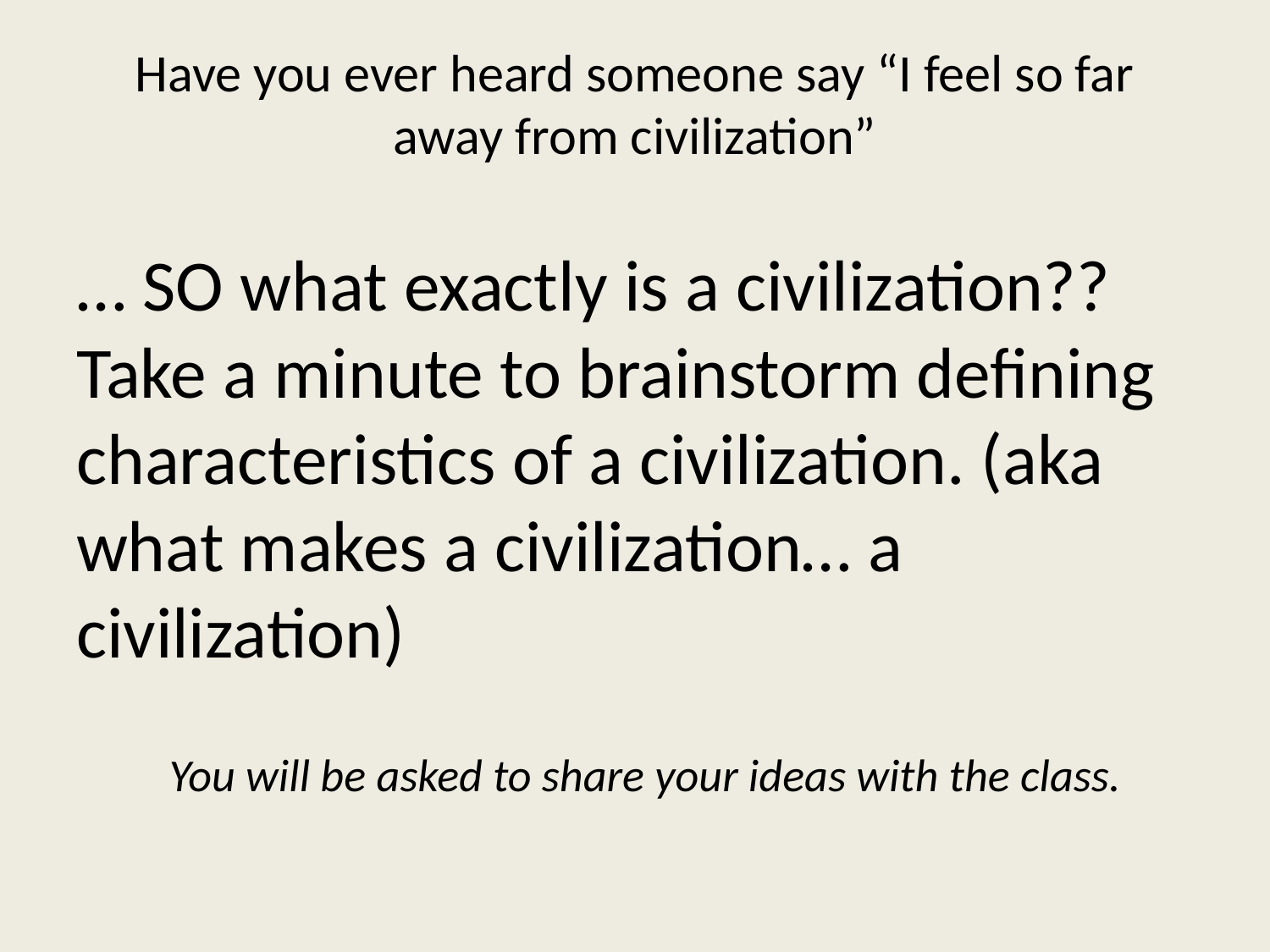

# Have you ever heard someone say “I feel so far away from civilization”
… SO what exactly is a civilization?? Take a minute to brainstorm defining characteristics of a civilization. (aka what makes a civilization… a civilization)

You will be asked to share your ideas with the class.